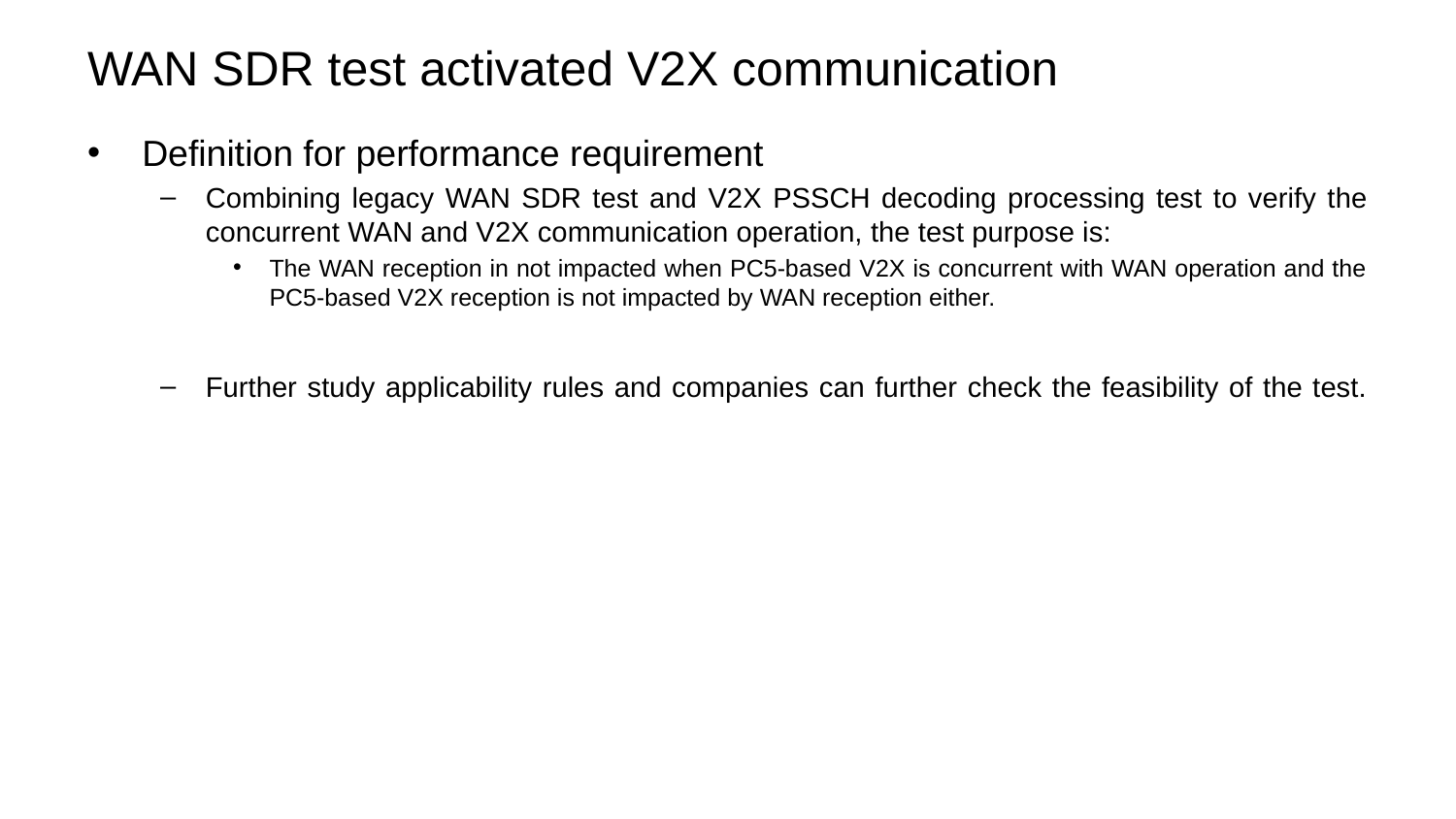

# WAN SDR test activated V2X communication
Definition for performance requirement
Combining legacy WAN SDR test and V2X PSSCH decoding processing test to verify the concurrent WAN and V2X communication operation, the test purpose is:
The WAN reception in not impacted when PC5-based V2X is concurrent with WAN operation and the PC5-based V2X reception is not impacted by WAN reception either.

Further study applicability rules and companies can further check the feasibility of the test.